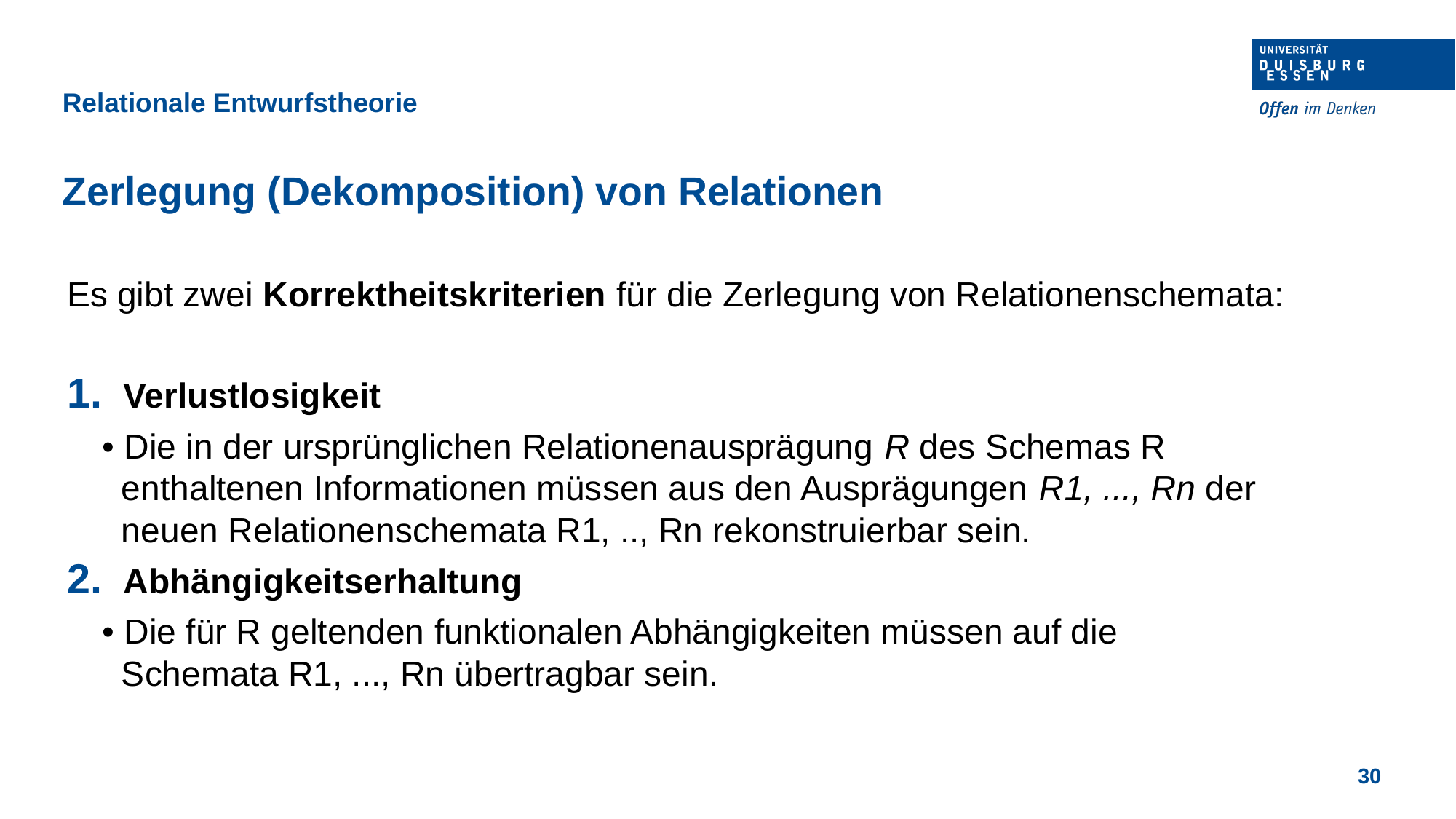

Relationale Entwurfstheorie
Zerlegung (Dekomposition) von Relationen
Es gibt zwei Korrektheitskriterien für die Zerlegung von Relationenschemata:

Verlustlosigkeit
		• Die in der ursprünglichen Relationenausprägung R des Schemas R 	  	  enthaltenen Informationen müssen aus den Ausprägungen R1, ..., Rn der 	  neuen Relationenschemata R1, .., Rn rekonstruierbar sein.
Abhängigkeitserhaltung
		• Die für R geltenden funktionalen Abhängigkeiten müssen auf die 	  	 	  Schemata R1, ..., Rn übertragbar sein.
30